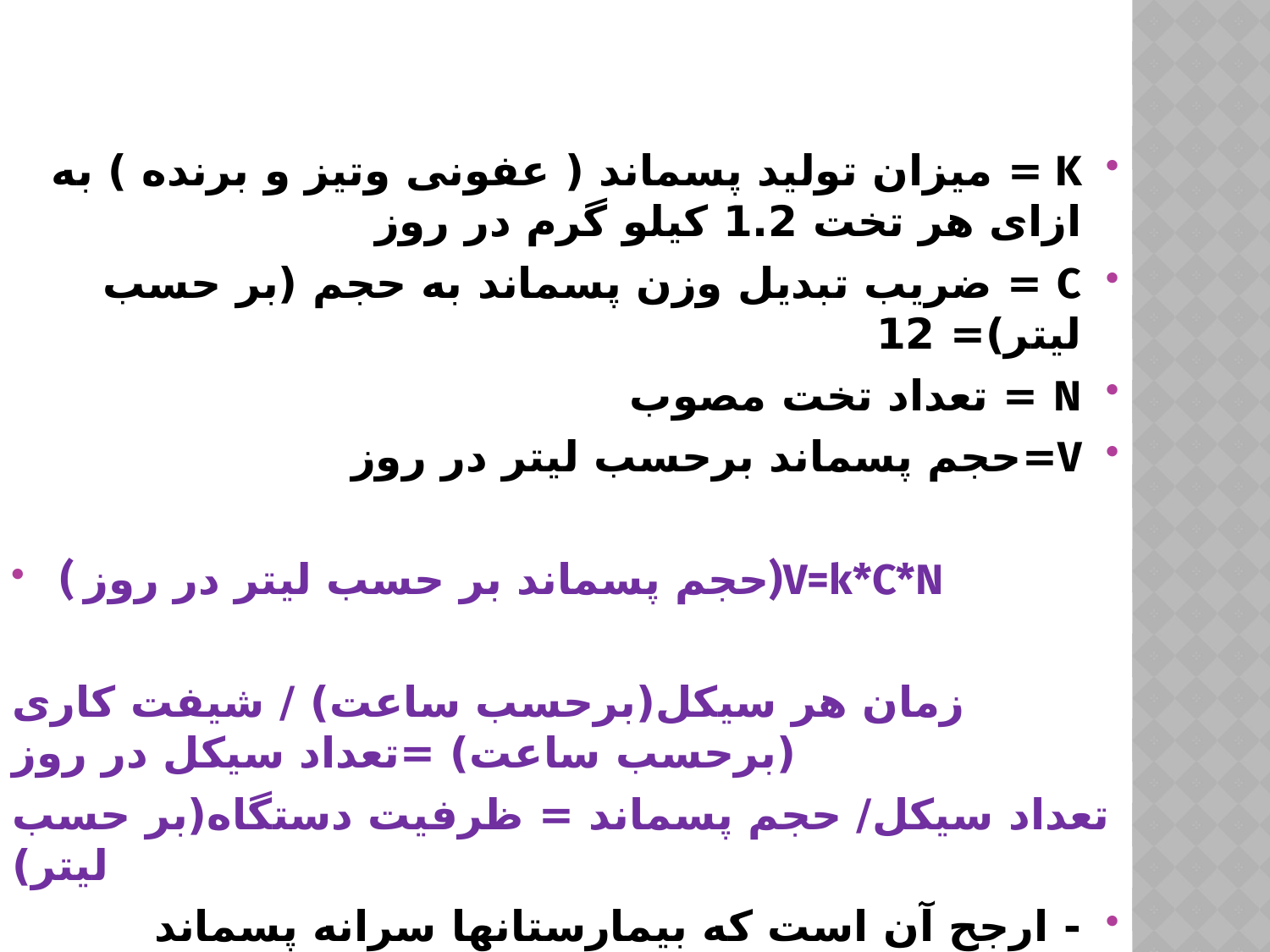

K = میزان تولید پسماند ( عفونی وتیز و برنده ) به ازای هر تخت 1.2 کیلو گرم در روز
C = ضریب تبدیل وزن پسماند به حجم (بر حسب لیتر)= 12
N = تعداد تخت مصوب
V=حجم پسماند برحسب لیتر در روز

 ( حجم پسماند بر حسب لیتر در روز)V=k*C*N

زمان هر سیکل(برحسب ساعت) / شیفت کاری (برحسب ساعت) =تعداد سیکل در روز
تعداد سیکل/ حجم پسماند = ظرفیت دستگاه(بر حسب لیتر)
- ارجح آن است که بیمارستانها سرانه پسماند عفونی و تیز و برنده را به کمتر از 1.2 کیلوگرم در روز به ازای هر تخت برسانند.